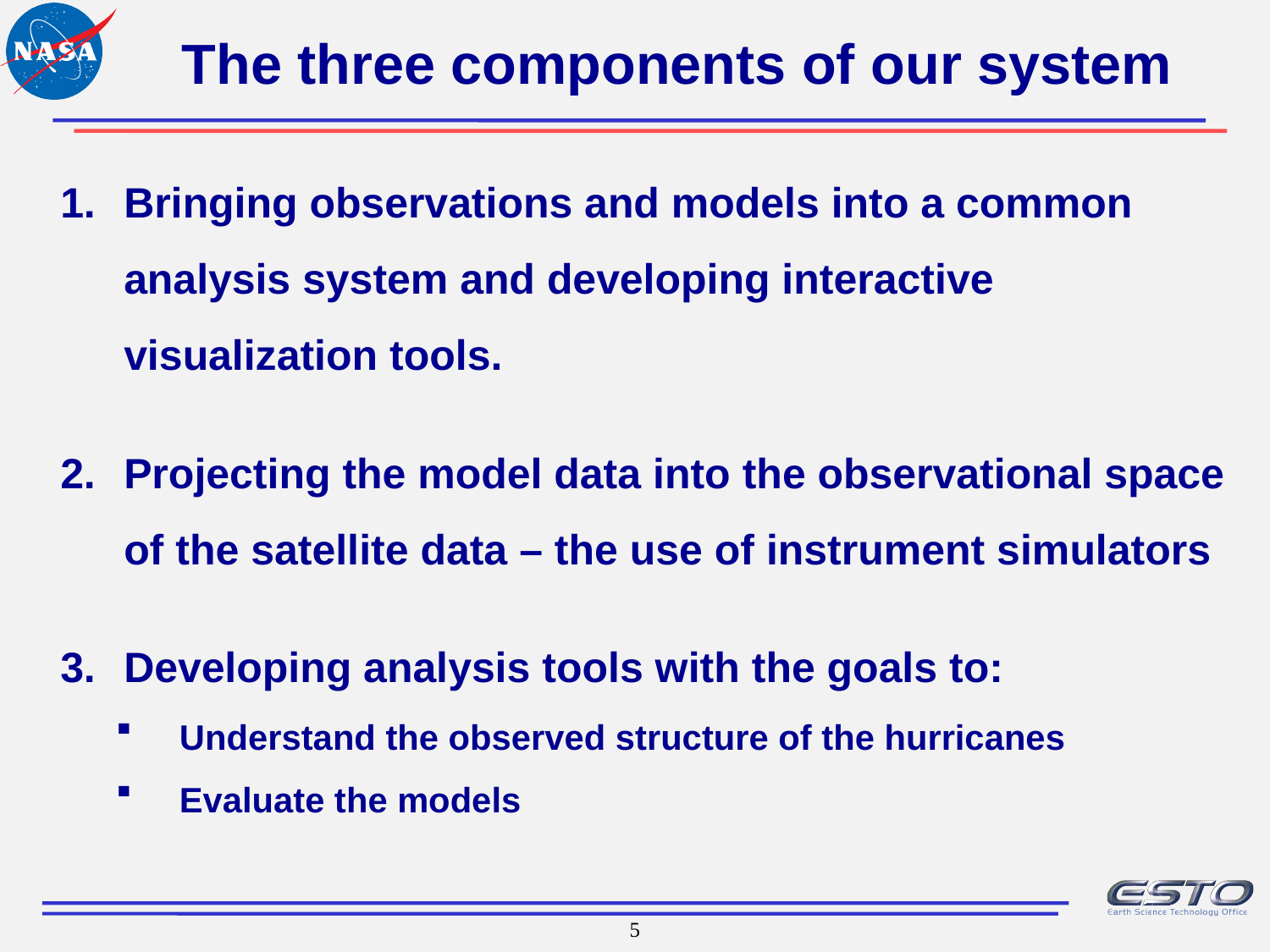

# The three components of our system
Bringing observations and models into a common analysis system and developing interactive visualization tools.
Projecting the model data into the observational space of the satellite data – the use of instrument simulators
Developing analysis tools with the goals to:
Understand the observed structure of the hurricanes
Evaluate the models